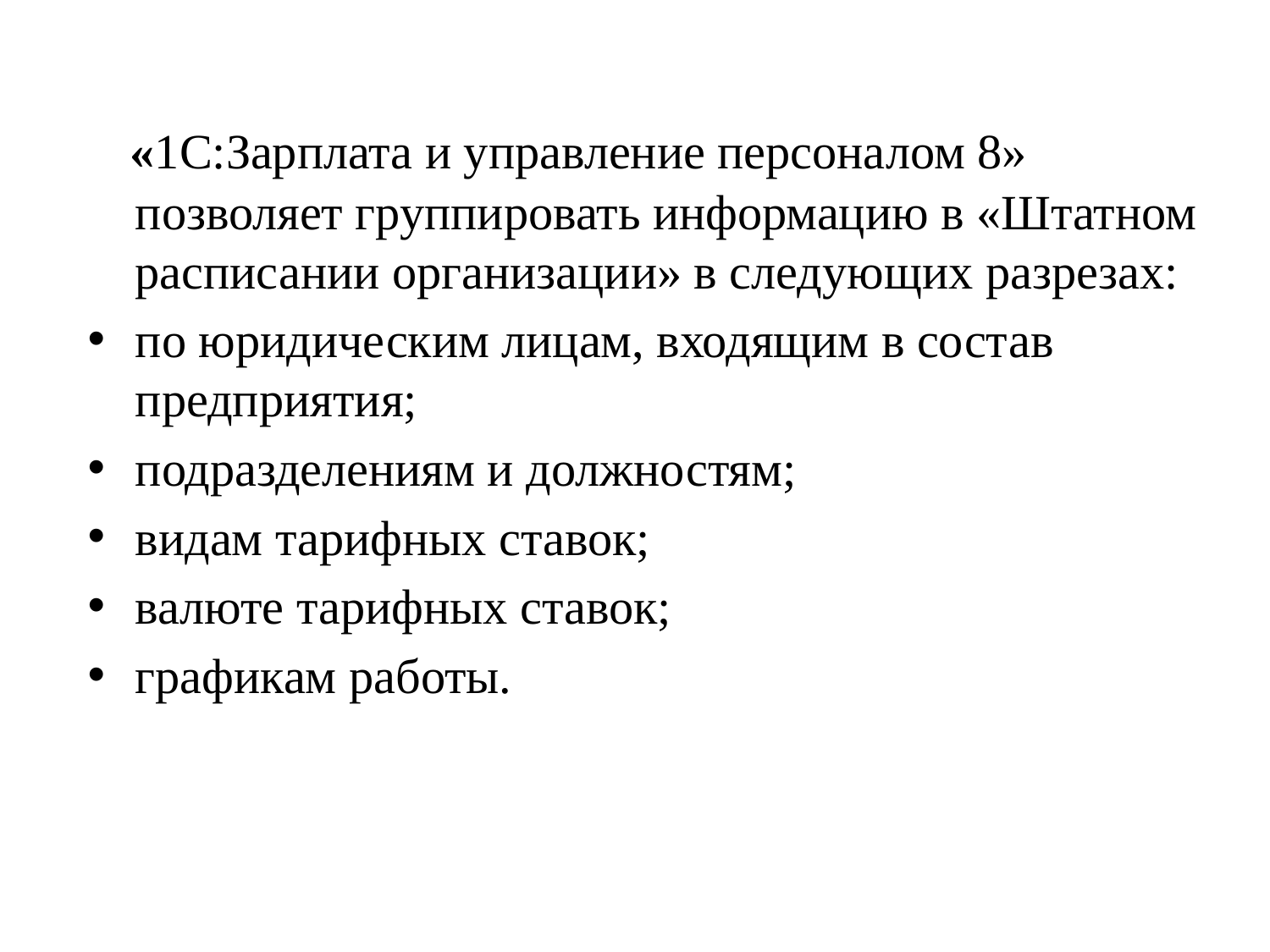

«1С:Зарплата и управление персоналом 8» позволяет группировать информацию в «Штатном расписании организации» в следующих разрезах:
по юридическим лицам, входящим в состав предприятия;
подразделениям и должностям;
видам тарифных ставок;
валюте тарифных ставок;
графикам работы.